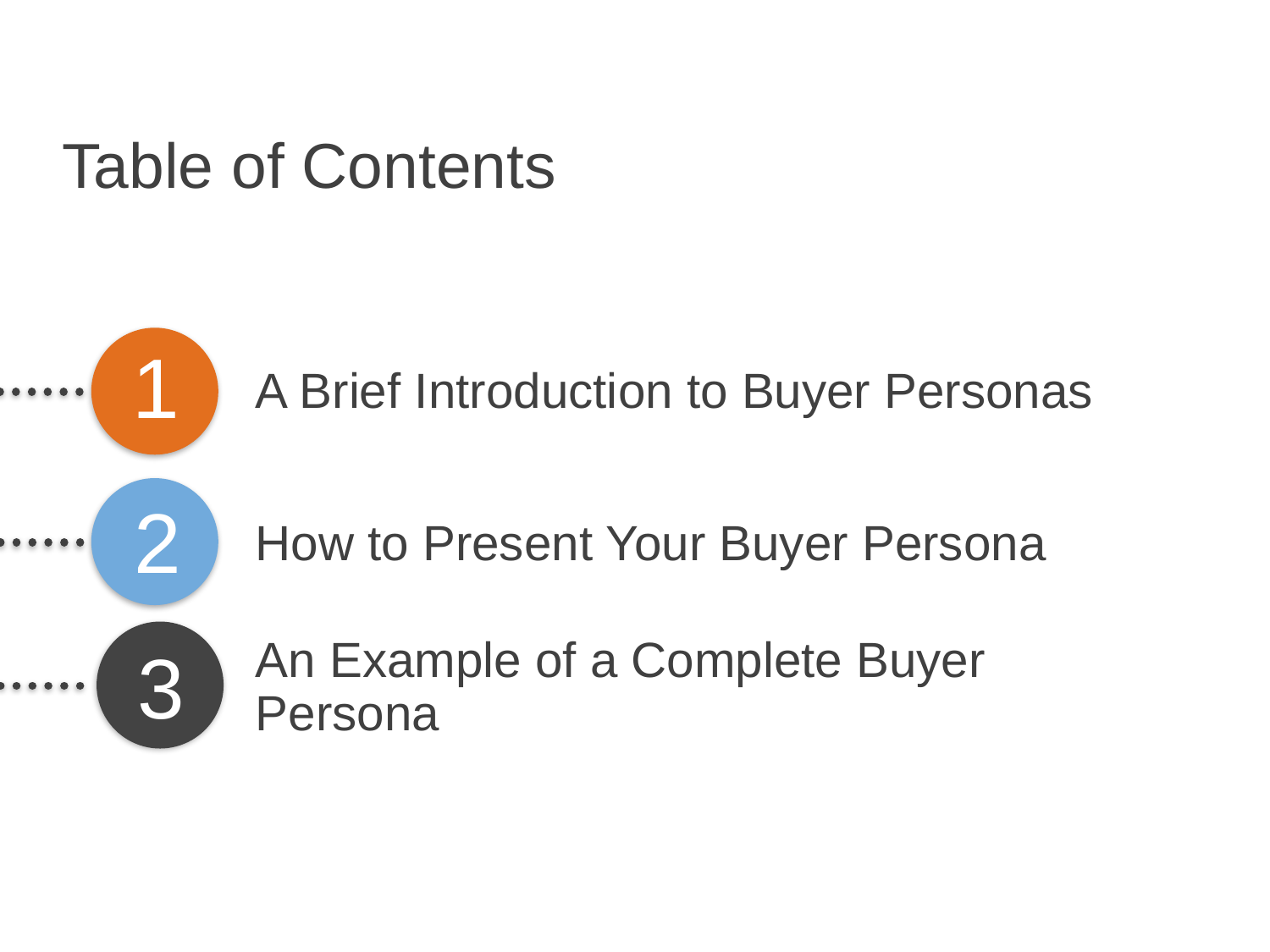

Table of Contents

1

A Brief Introduction to Buyer Personas

2
How to Present Your Buyer Persona

3
An Example of a Complete Buyer Persona